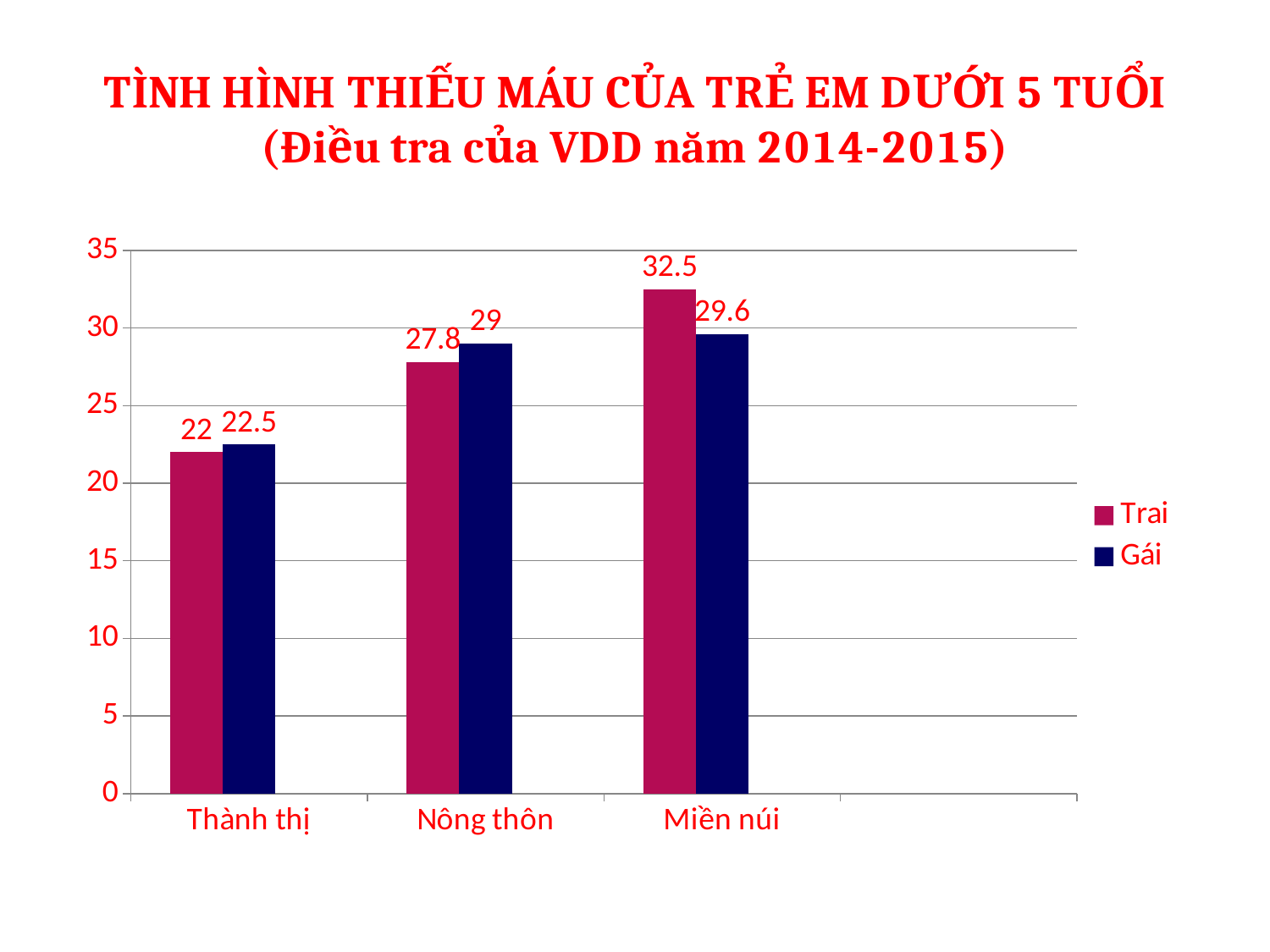

# TÌNH HÌNH THIẾU MÁU CỦA TRẺ EM DƯỚI 5 TUỔI (Điều tra của VDD năm 2014-2015)

### Chart

| Category | Trai | Gái | Column1 |
|---|---|---|---|
| Thành thị | 22.0 | 22.5 | None |
| Nông thôn | 27.8 | 29.0 | None |
| Miền núi | 32.5 | 29.6 | None |